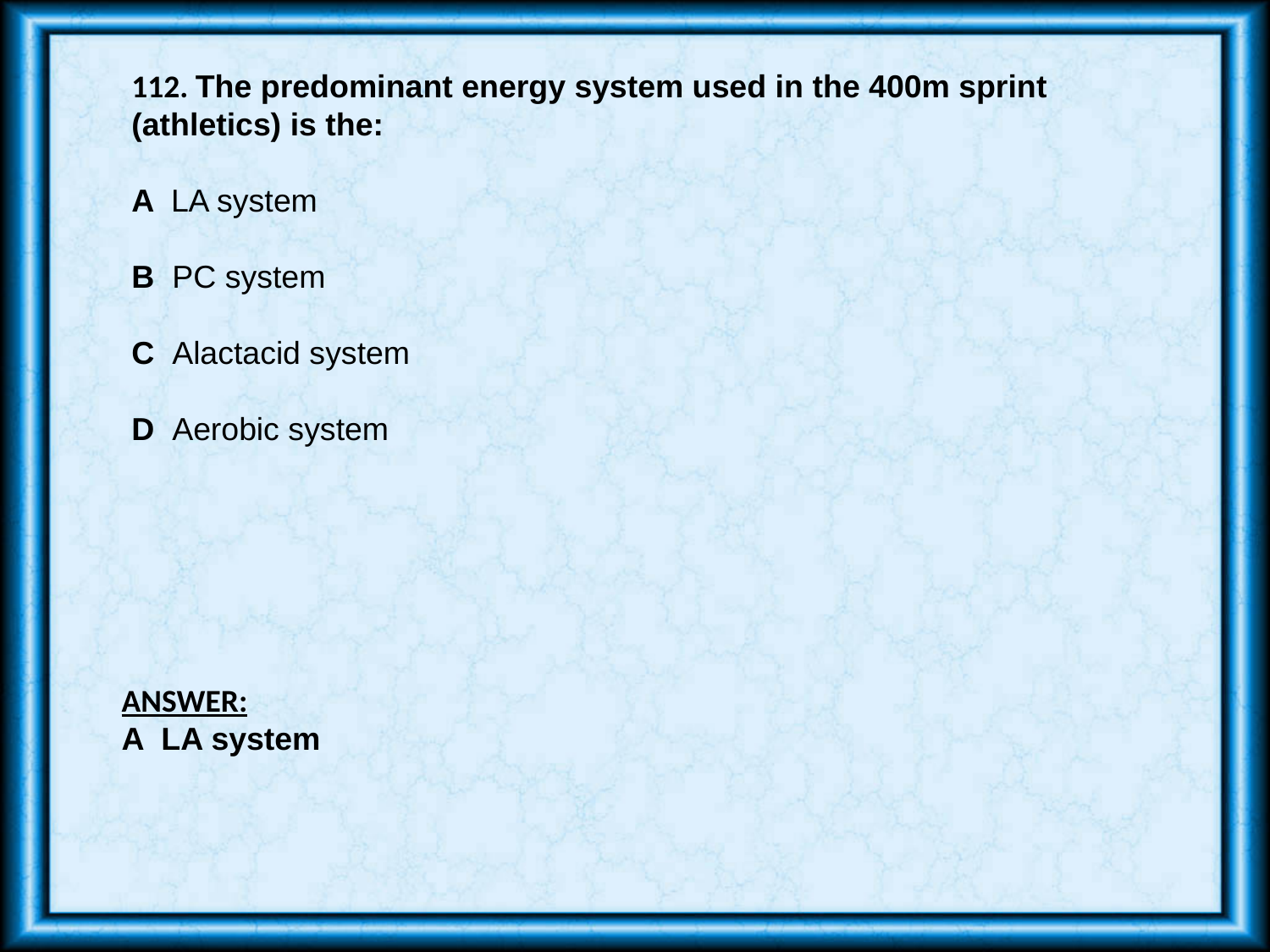

112. The predominant energy system used in the 400m sprint (athletics) is the:

A  LA system

B  PC system

C  Alactacid system

D  Aerobic system

ANSWER:
A  LA system